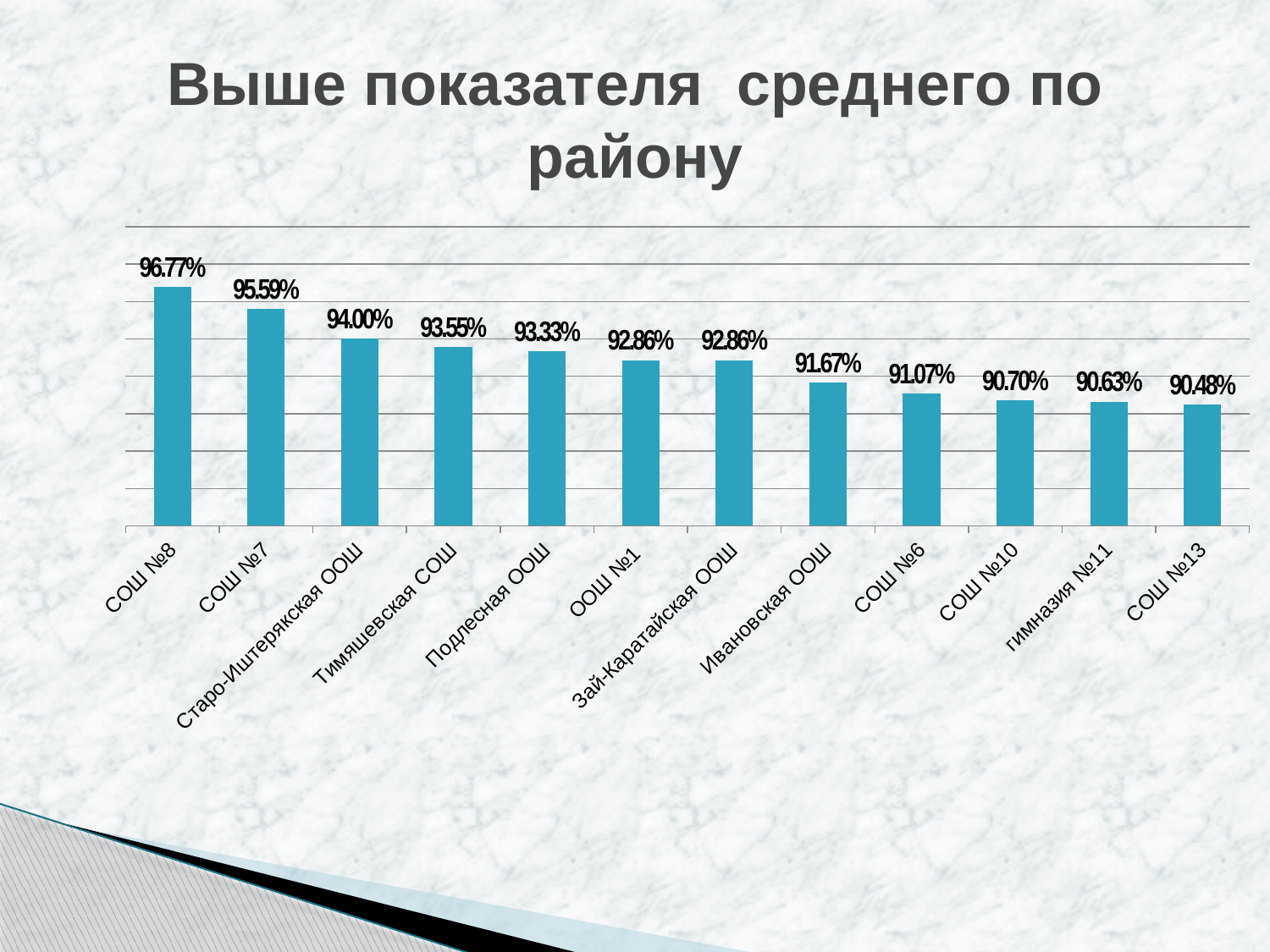

# Выше показателя  среднего по району

### Chart

| Category | Ряд 1 |
|---|---|
| СОШ №8 | 0.9677000000000001 |
| СОШ №7 | 0.9559000000000001 |
| Старо-Иштерякская ООШ | 0.9400000000000001 |
| Тимяшевская СОШ | 0.9355 |
| Подлесная ООШ | 0.9333 |
| ООШ №1  | 0.9286 |
| Зай-Каратайская ООШ | 0.9286 |
| Ивановская ООШ | 0.9167000000000001 |
| СОШ №6 | 0.9107 |
| СОШ №10 | 0.907 |
| гимназия №11 | 0.9063 |
| СОШ №13 | 0.9048 |